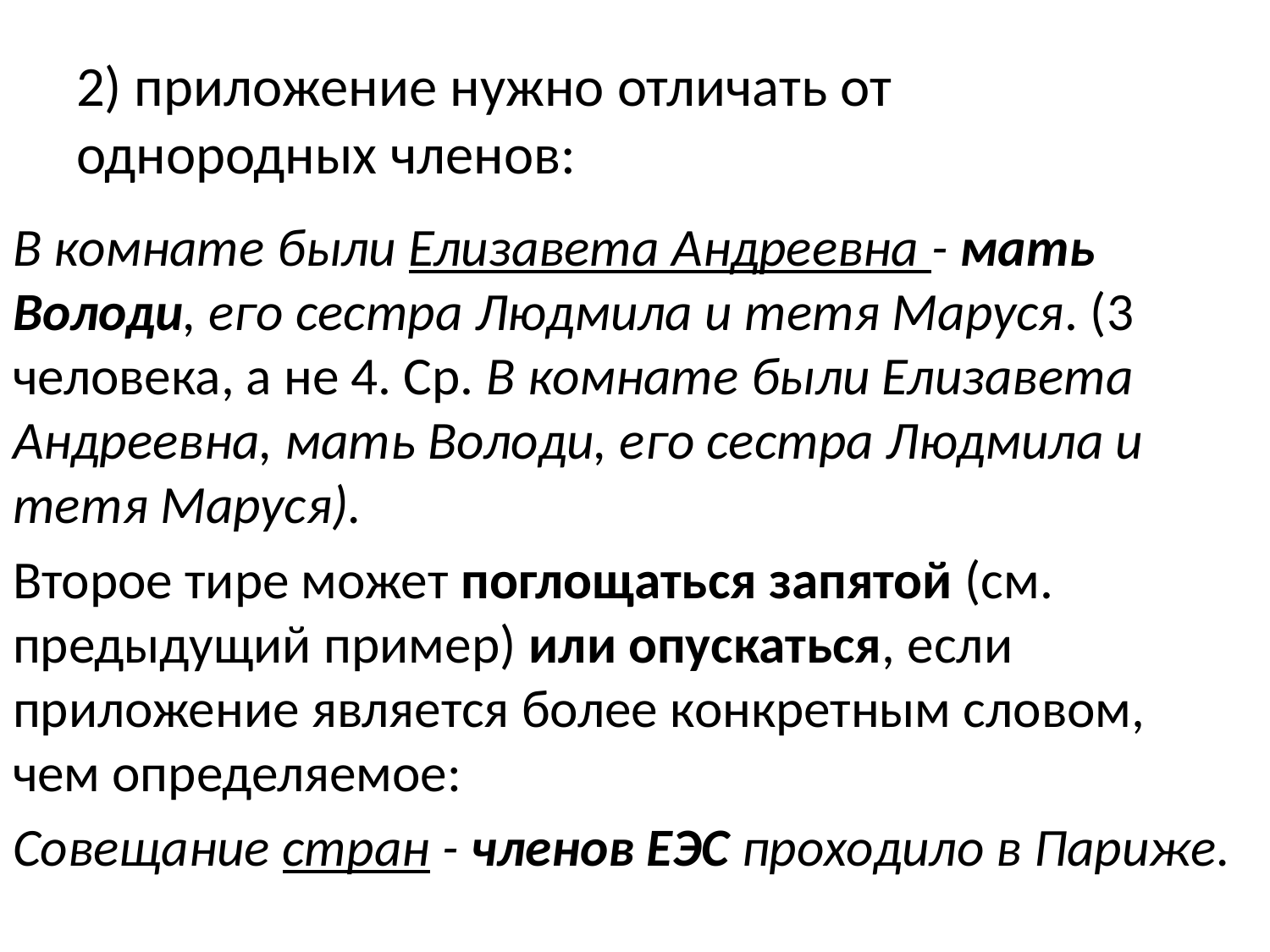

# 2) приложение нужно отличать от однородных членов:
В комнате были Елизавета Андреевна - мать Володи, его сестра Людмила и тетя Маруся. (3 человека, а не 4. Ср. В комнате были Елизавета Андреевна, мать Володи, его сестра Людмила и тетя Маруся).
Второе тире может поглощаться запятой (см. предыдущий пример) или опускаться, если приложение является более конкретным словом, чем определяемое:
Совещание стран - членов ЕЭС проходило в Париже.